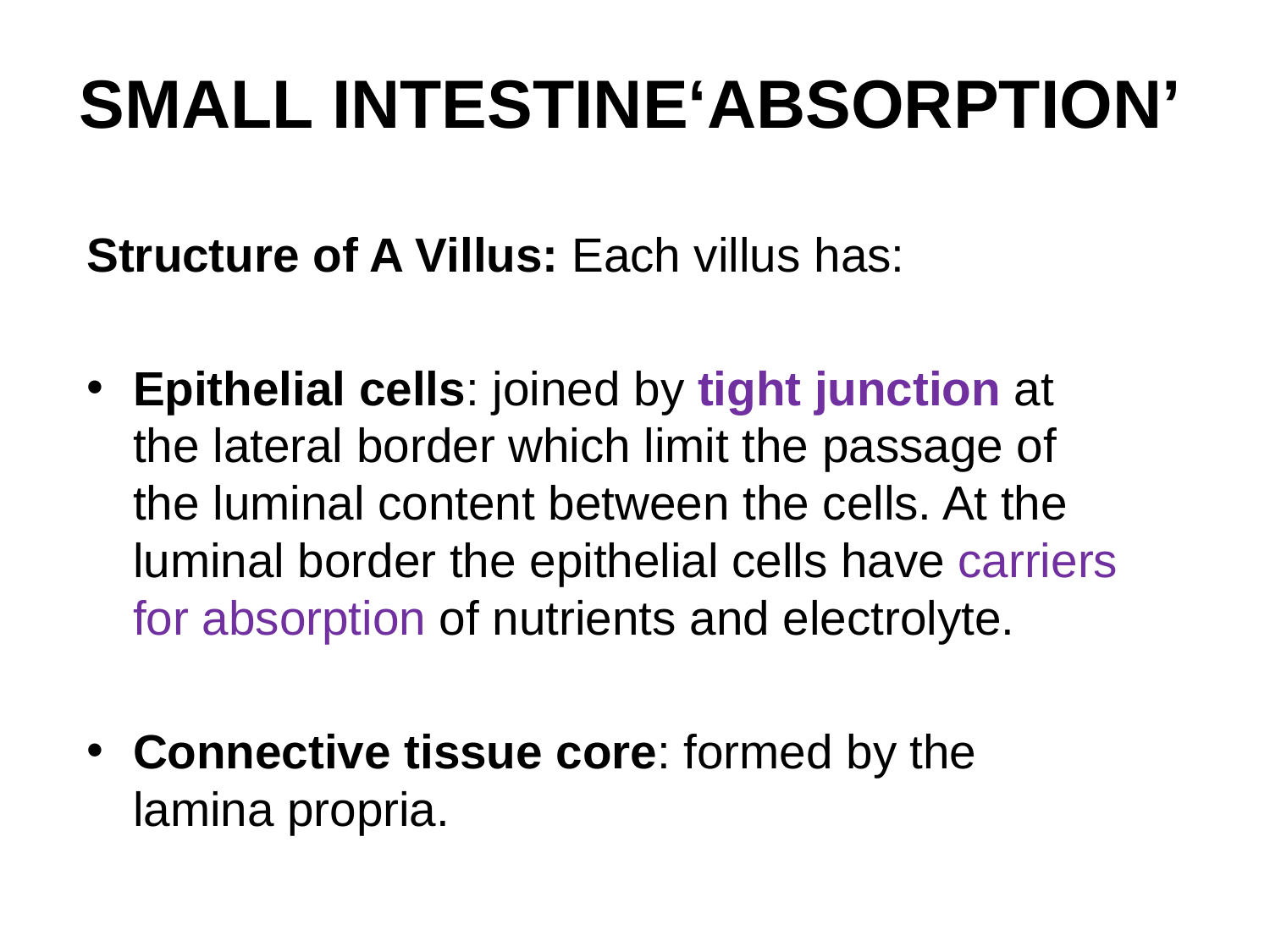

# Small Intestine‘ABSORPTION’

Structure of A Villus: Each villus has:

Epithelial cells: joined by tight junction at the lateral border which limit the passage of the luminal content between the cells. At the luminal border the epithelial cells have carriers for absorption of nutrients and electrolyte.

Connective tissue core: formed by the lamina propria.